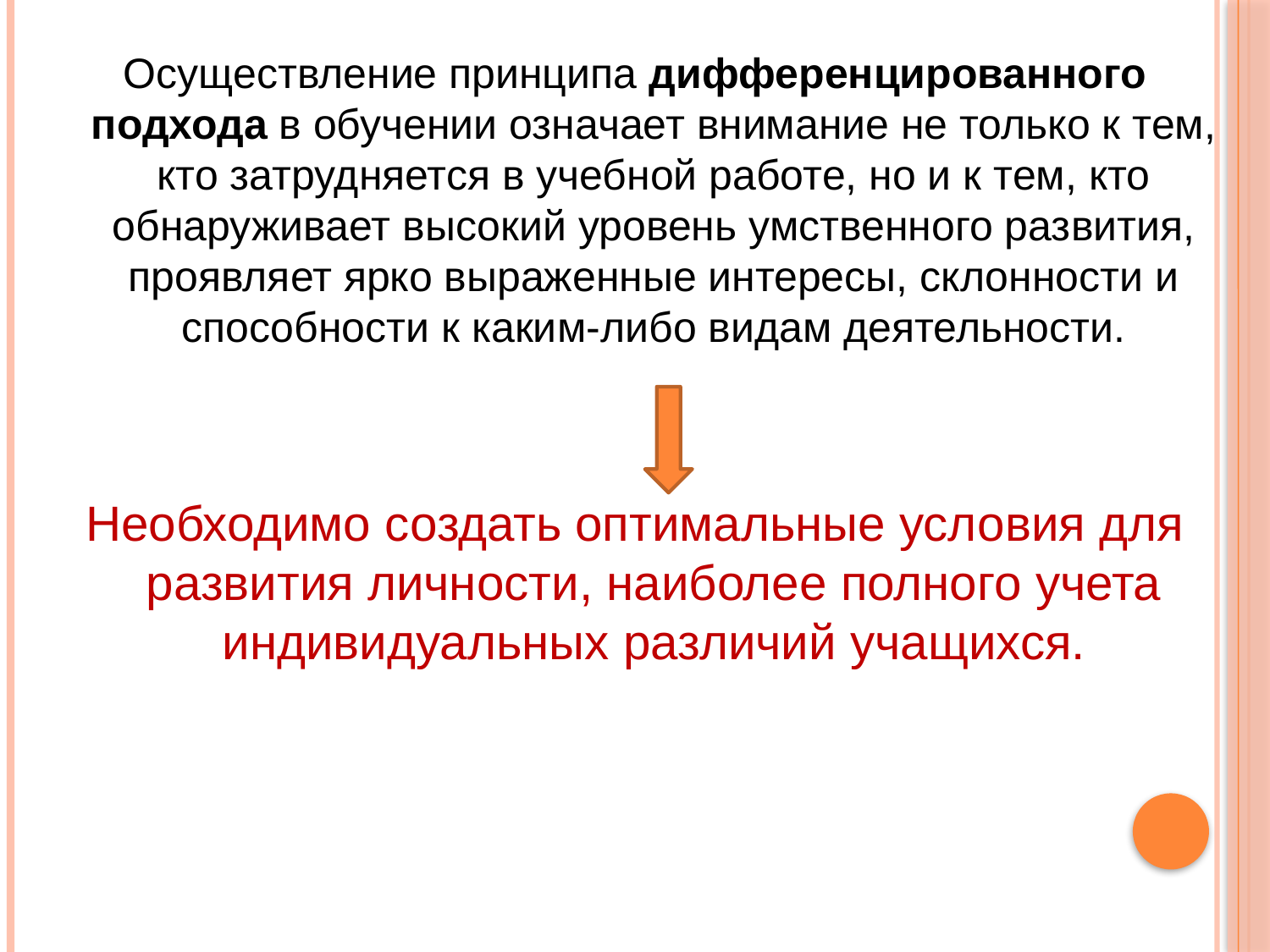

Осуществление принципа дифференцированного подхода в обучении означает внимание не только к тем, кто затрудняется в учебной работе, но и к тем, кто обнаруживает высокий уровень умственного развития, проявляет ярко выраженные интересы, склонности и способности к каким-либо видам деятельности.

Необходимо создать оптимальные условия для развития личности, наиболее полного учета индивидуальных различий учащихся.